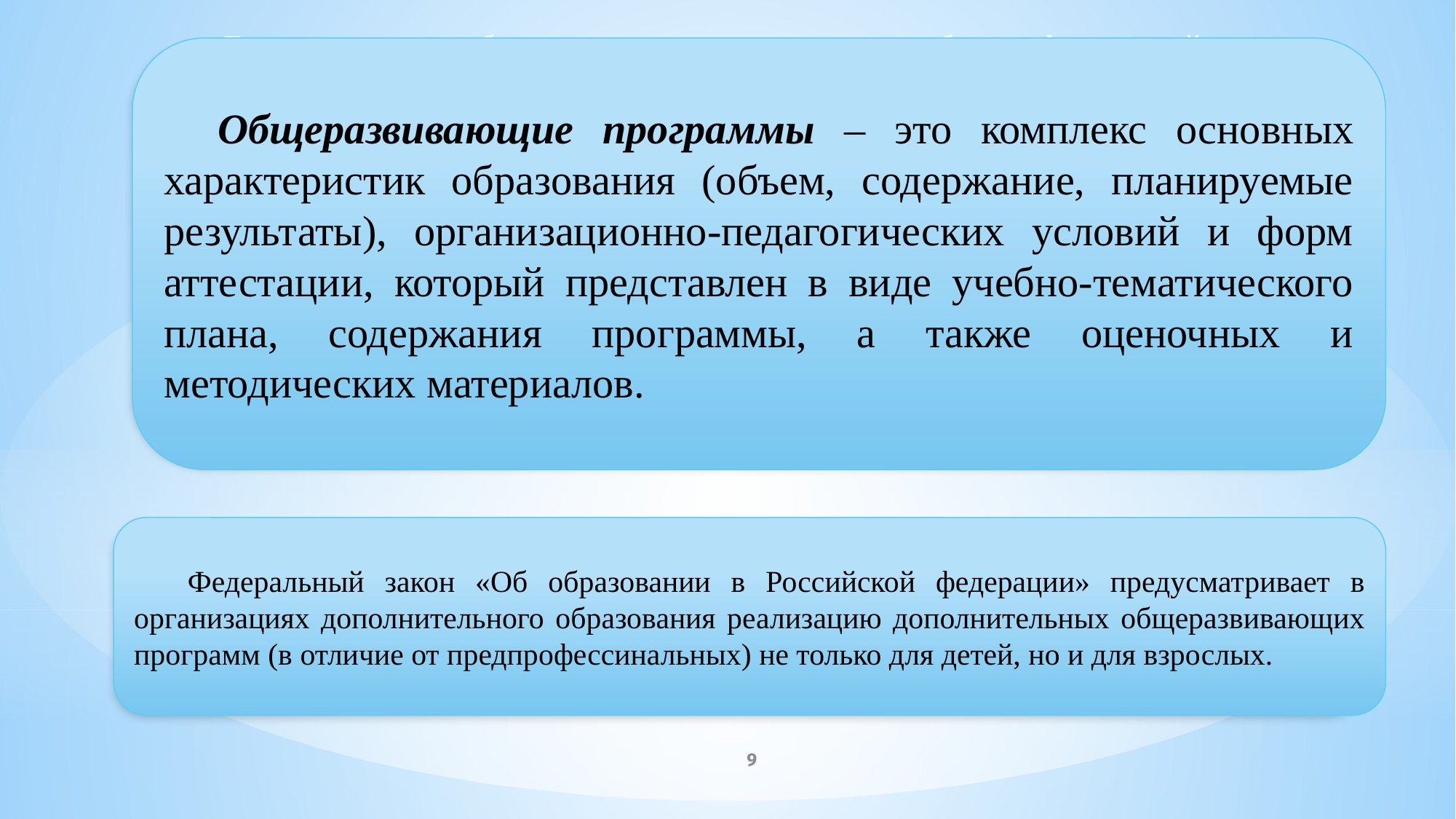

Дополнительные общеразвивающие программы в области физической культуры и спорта
Общеразвивающие программы – это комплекс основных характеристик образования (объем, содержание, планируемые результаты), организационно-педагогических условий и форм аттестации, который представлен в виде учебно-тематического плана, содержания программы, а также оценочных и методических материалов.
Федеральный закон «Об образовании в Российской федерации» предусматривает в организациях дополнительного образования реализацию дополнительных общеразвивающих программ (в отличие от предпрофессинальных) не только для детей, но и для взрослых.
9